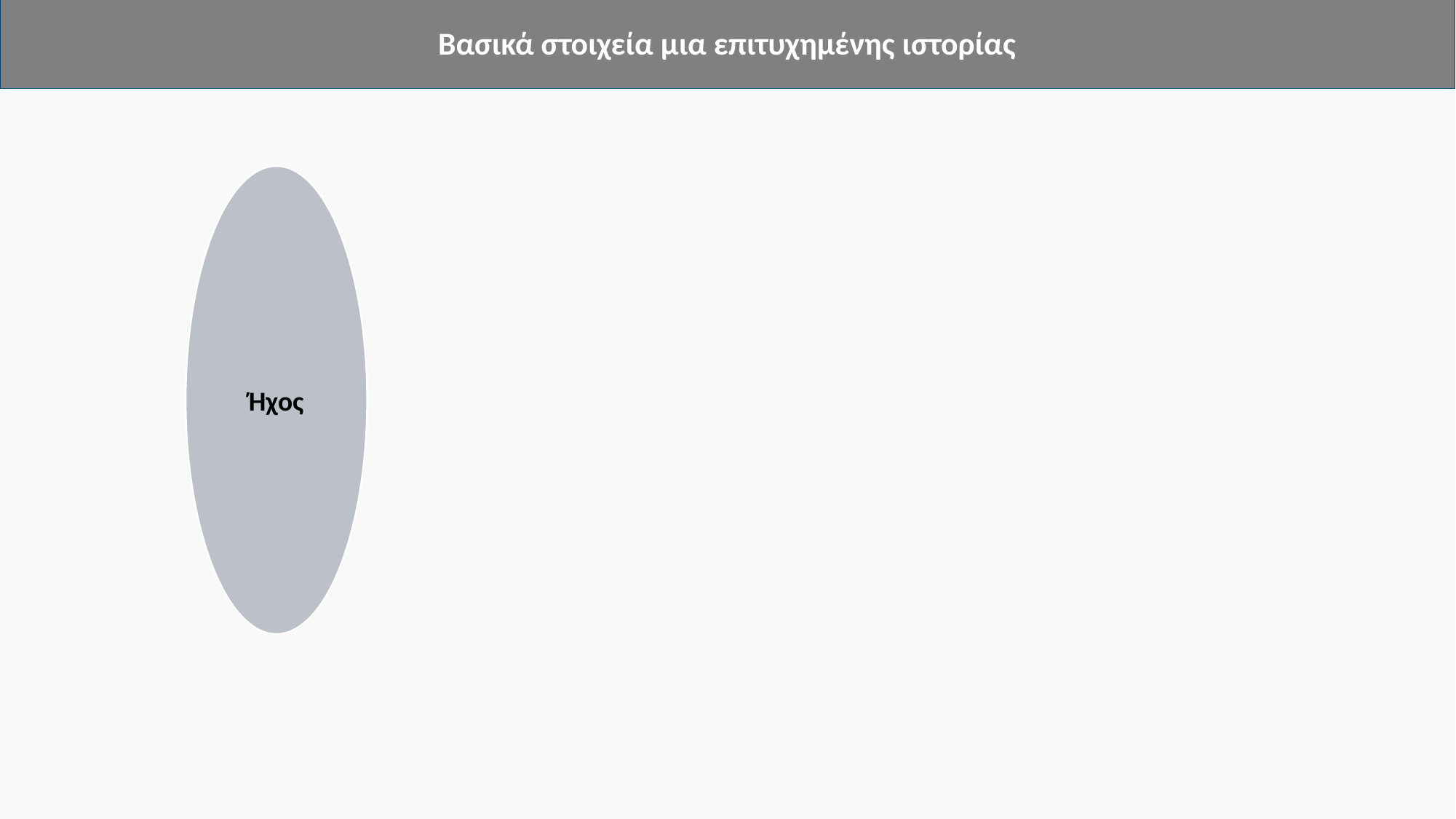

# Βασικά στοιχεία μια επιτυχημένης ιστορίας
Σενάριο
Δομή
Ήχος